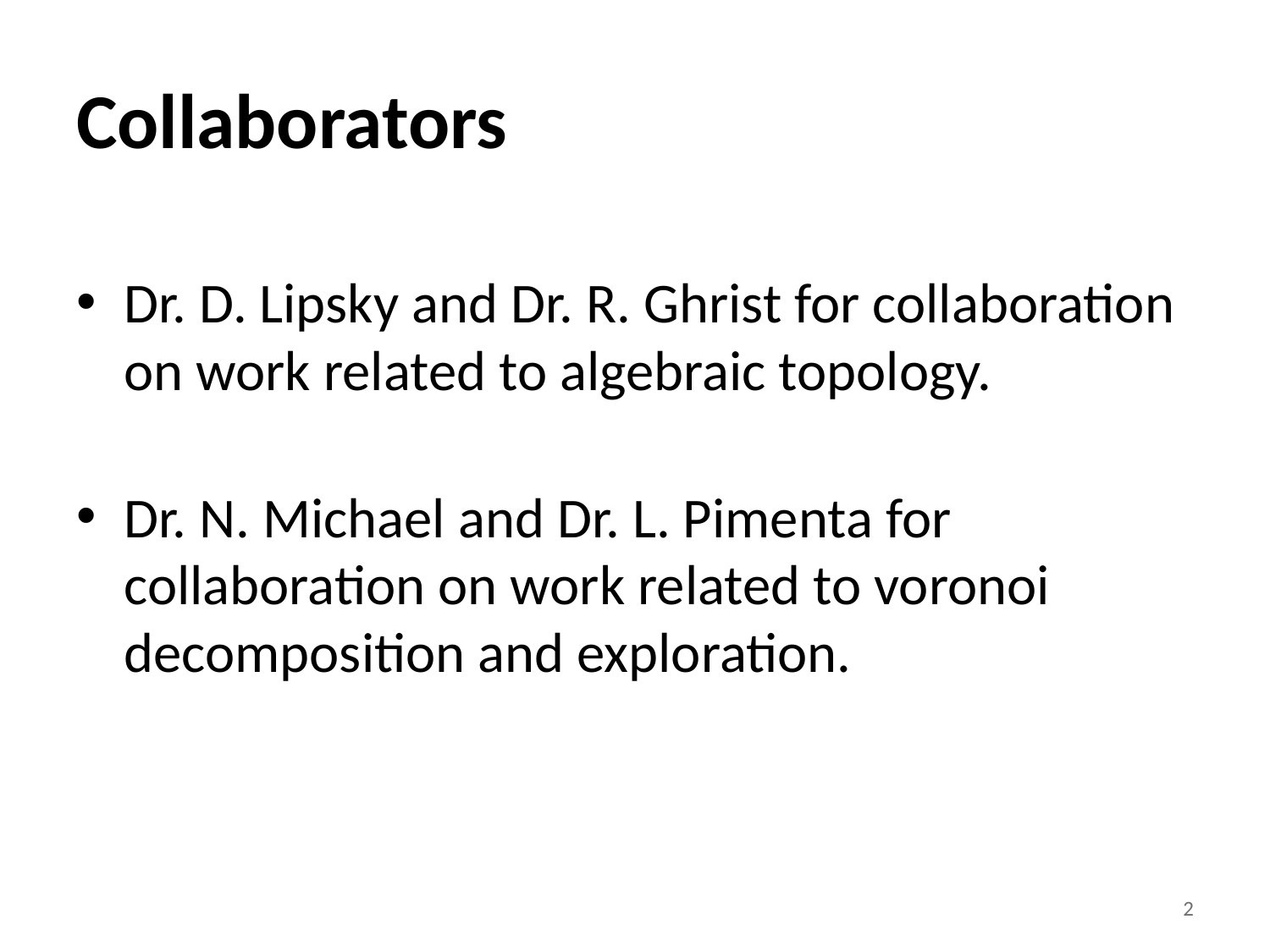

# Collaborators
Dr. D. Lipsky and Dr. R. Ghrist for collaboration on work related to algebraic topology.
Dr. N. Michael and Dr. L. Pimenta for collaboration on work related to voronoi decomposition and exploration.
2